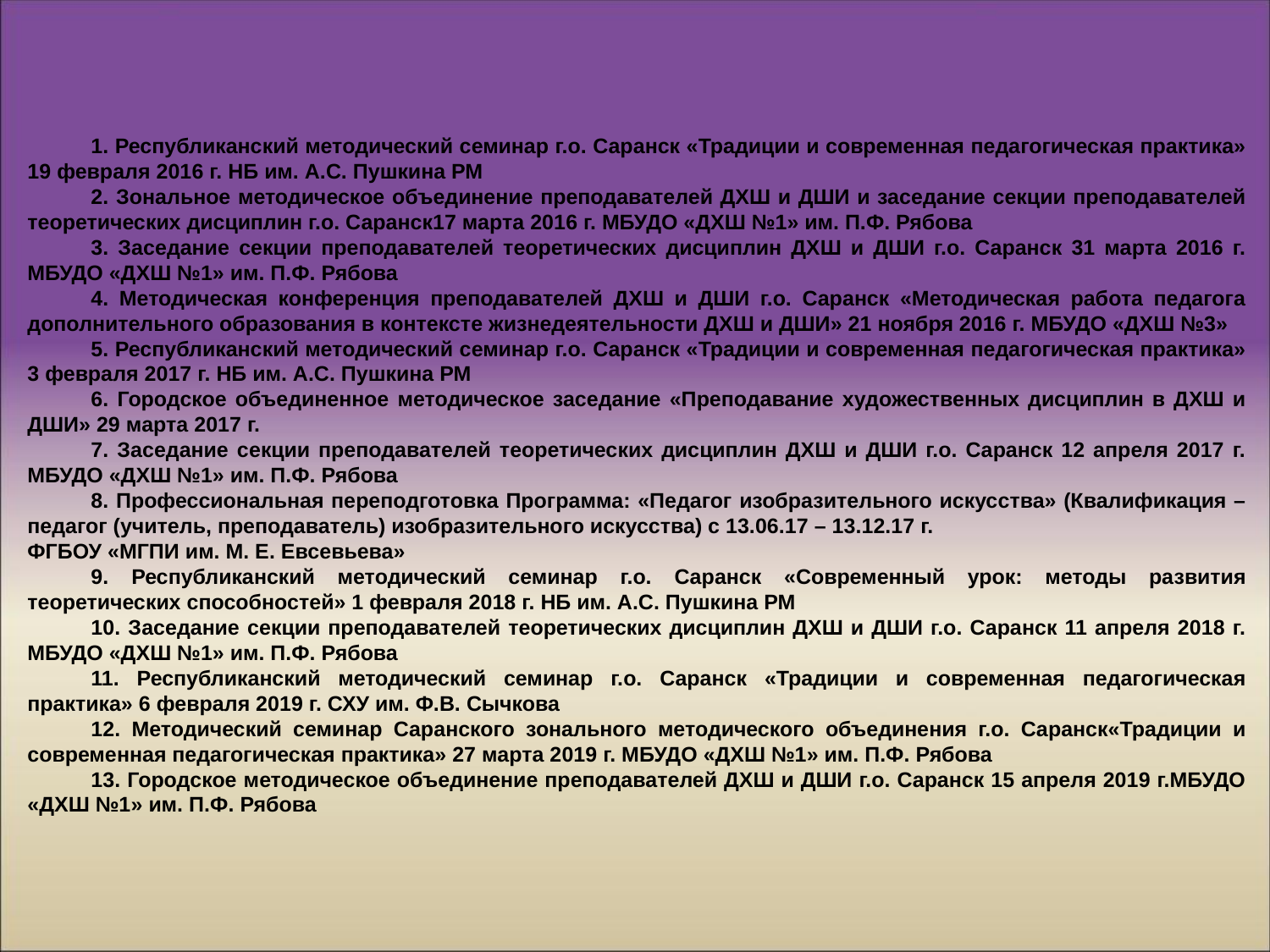

1. Республиканский методический семинар г.о. Саранск «Традиции и современная педагогическая практика» 19 февраля 2016 г. НБ им. А.С. Пушкина РМ
	2. Зональное методическое объединение преподавателей ДХШ и ДШИ и заседание секции преподавателей теоретических дисциплин г.о. Саранск17 марта 2016 г. МБУДО «ДХШ №1» им. П.Ф. Рябова
	3. Заседание секции преподавателей теоретических дисциплин ДХШ и ДШИ г.о. Саранск 31 марта 2016 г. МБУДО «ДХШ №1» им. П.Ф. Рябова
	4. Методическая конференция преподавателей ДХШ и ДШИ г.о. Саранск «Методическая работа педагога дополнительного образования в контексте жизнедеятельности ДХШ и ДШИ» 21 ноября 2016 г. МБУДО «ДХШ №3»
	5. Республиканский методический семинар г.о. Саранск «Традиции и современная педагогическая практика» 3 февраля 2017 г. НБ им. А.С. Пушкина РМ
	6. Городское объединенное методическое заседание «Преподавание художественных дисциплин в ДХШ и ДШИ» 29 марта 2017 г.
	7. Заседание секции преподавателей теоретических дисциплин ДХШ и ДШИ г.о. Саранск 12 апреля 2017 г. МБУДО «ДХШ №1» им. П.Ф. Рябова
	8. Профессиональная переподготовка Программа: «Педагог изобразительного искусства» (Квалификация – педагог (учитель, преподаватель) изобразительного искусства) с 13.06.17 – 13.12.17 г.
ФГБОУ «МГПИ им. М. Е. Евсевьева»
	9. Республиканский методический семинар г.о. Саранск «Современный урок: методы развития теоретических способностей» 1 февраля 2018 г. НБ им. А.С. Пушкина РМ
	10. Заседание секции преподавателей теоретических дисциплин ДХШ и ДШИ г.о. Саранск 11 апреля 2018 г. МБУДО «ДХШ №1» им. П.Ф. Рябова
	11. Республиканский методический семинар г.о. Саранск «Традиции и современная педагогическая практика» 6 февраля 2019 г. СХУ им. Ф.В. Сычкова
	12. Методический семинар Саранского зонального методического объединения г.о. Саранск«Традиции и современная педагогическая практика» 27 марта 2019 г. МБУДО «ДХШ №1» им. П.Ф. Рябова
	13. Городское методическое объединение преподавателей ДХШ и ДШИ г.о. Саранск 15 апреля 2019 г.МБУДО «ДХШ №1» им. П.Ф. Рябова